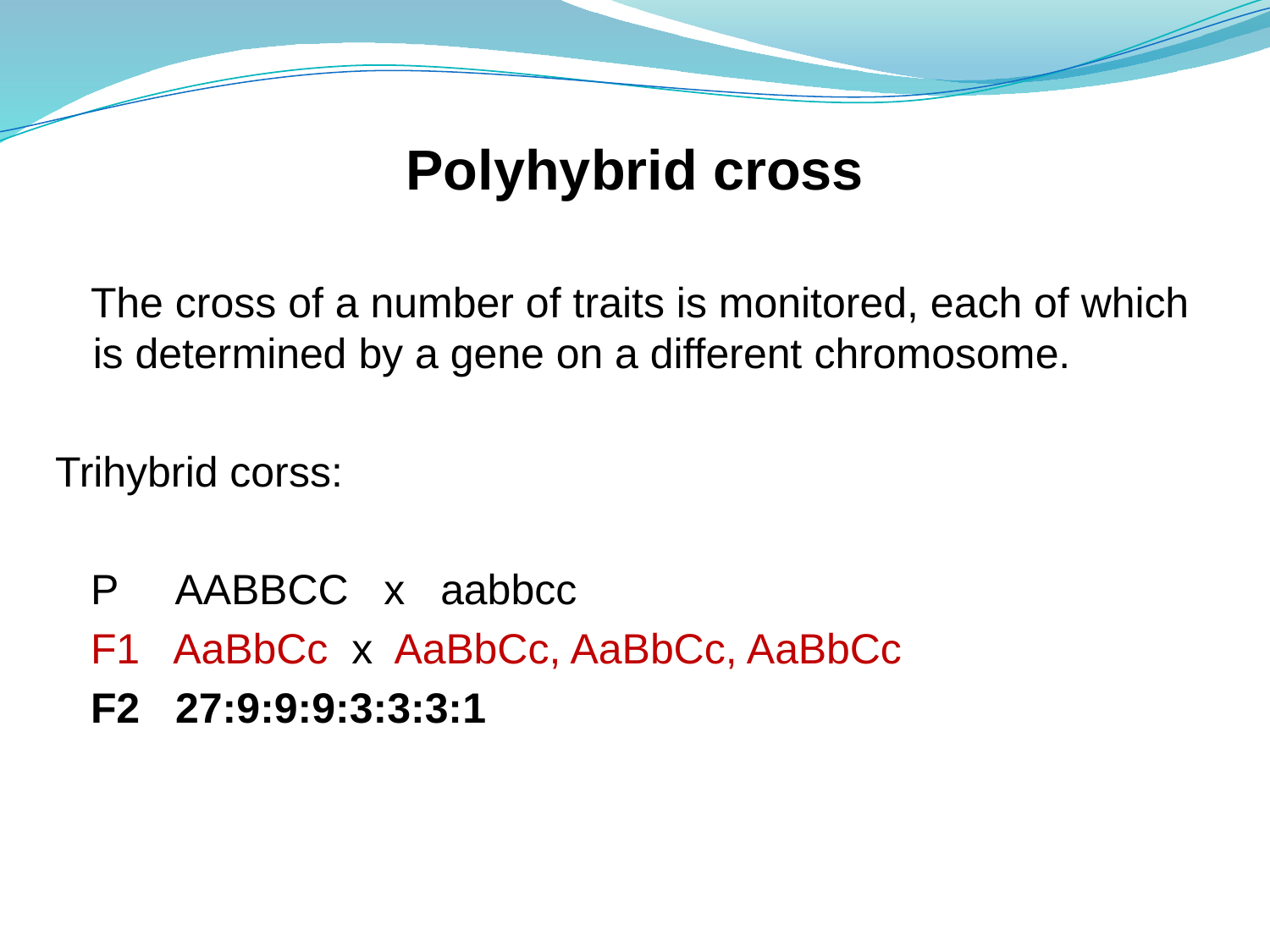

# Polyhybrid cross
   The cross of a number of traits is monitored, each of which is determined by a gene on a different chromosome.

Trihybrid corss:

   P     AABBCC   x   aabbcc
   F1   AaBbCc  x  AaBbCc, AaBbCc, AaBbCc
   F2   27:9:9:9:3:3:3:1